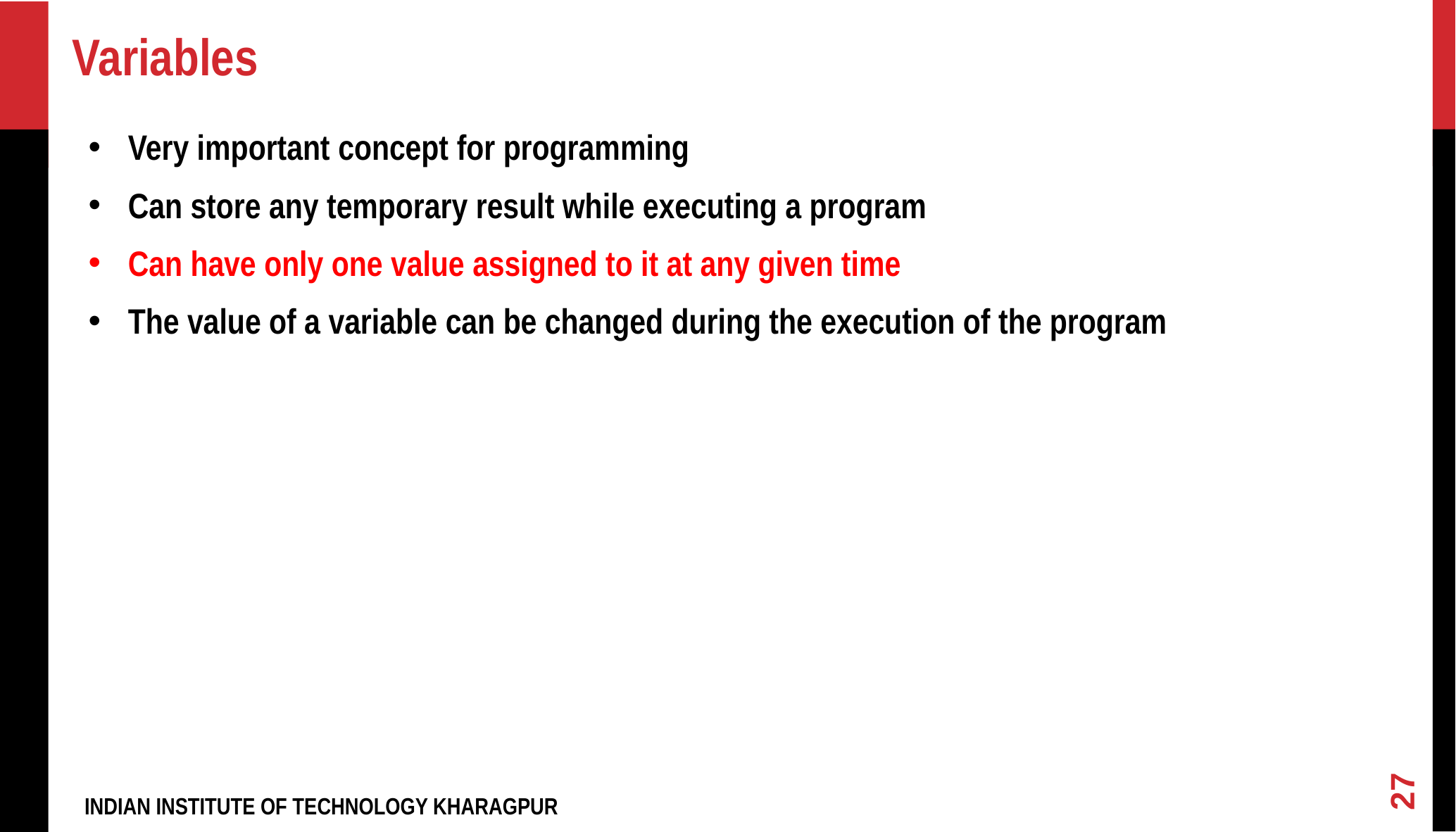

Variables
Very important concept for programming
Can store any temporary result while executing a program
Can have only one value assigned to it at any given time
The value of a variable can be changed during the execution of the program
27
INDIAN INSTITUTE OF TECHNOLOGY KHARAGPUR